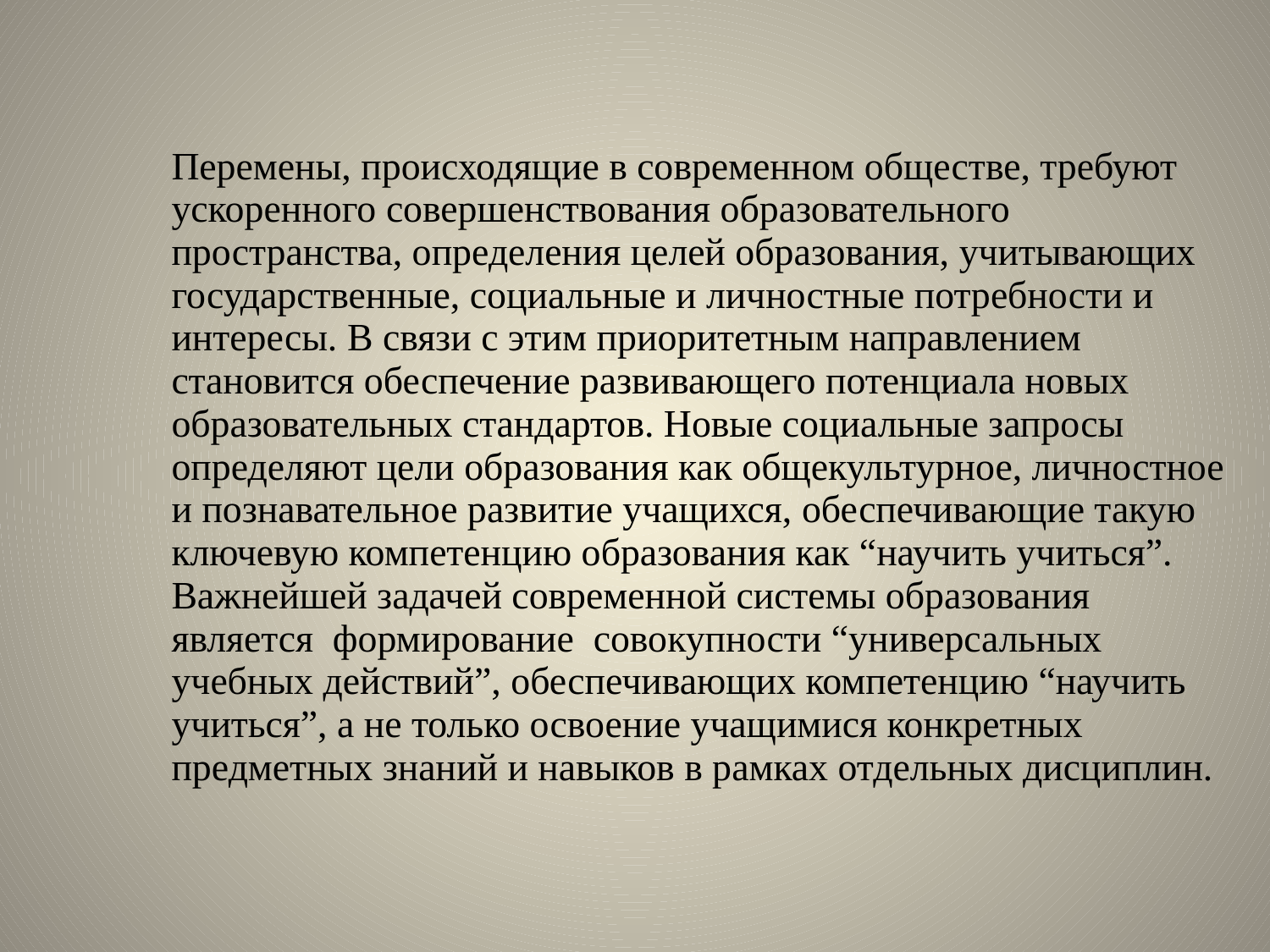

# Перемены, происходящие в современном обществе, требуют ускоренного совершенствования образовательного пространства, определения целей образования, учитывающих государственные, социальные и личностные потребности и интересы. В связи с этим приоритетным направлением становится обеспечение развивающего потенциала новых образовательных стандартов. Новые социальные запросы определяют цели образования как общекультурное, личностное и познавательное развитие учащихся, обеспечивающие такую ключевую компетенцию образования как “научить учиться”. Важнейшей задачей современной системы образования является  формирование  совокупности “универсальных учебных действий”, обеспечивающих компетенцию “научить учиться”, а не только освоение учащимися конкретных предметных знаний и навыков в рамках отдельных дисциплин.